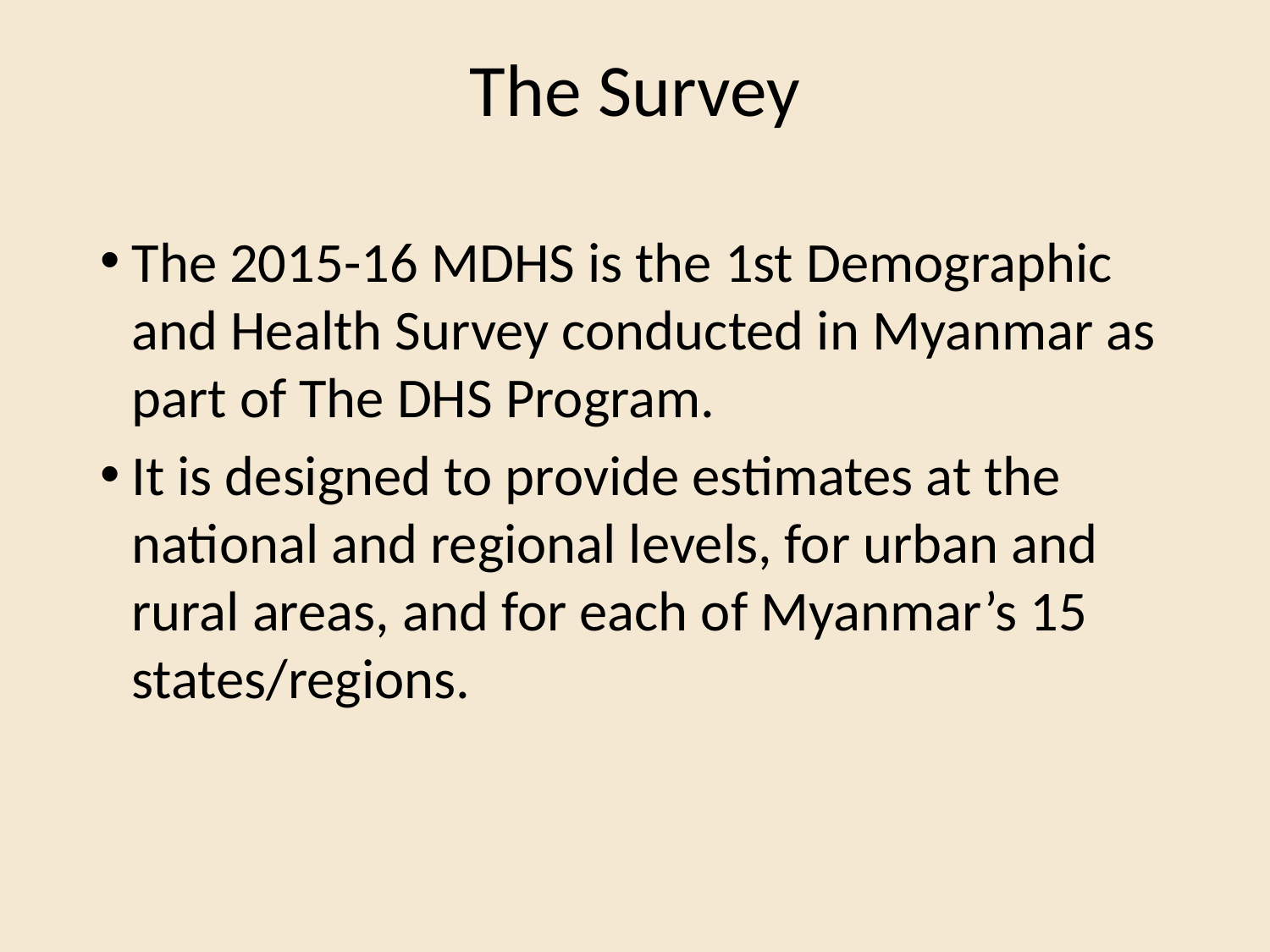

# The Survey
The 2015-16 MDHS is the 1st Demographic and Health Survey conducted in Myanmar as part of The DHS Program.
It is designed to provide estimates at the national and regional levels, for urban and rural areas, and for each of Myanmar’s 15 states/regions.